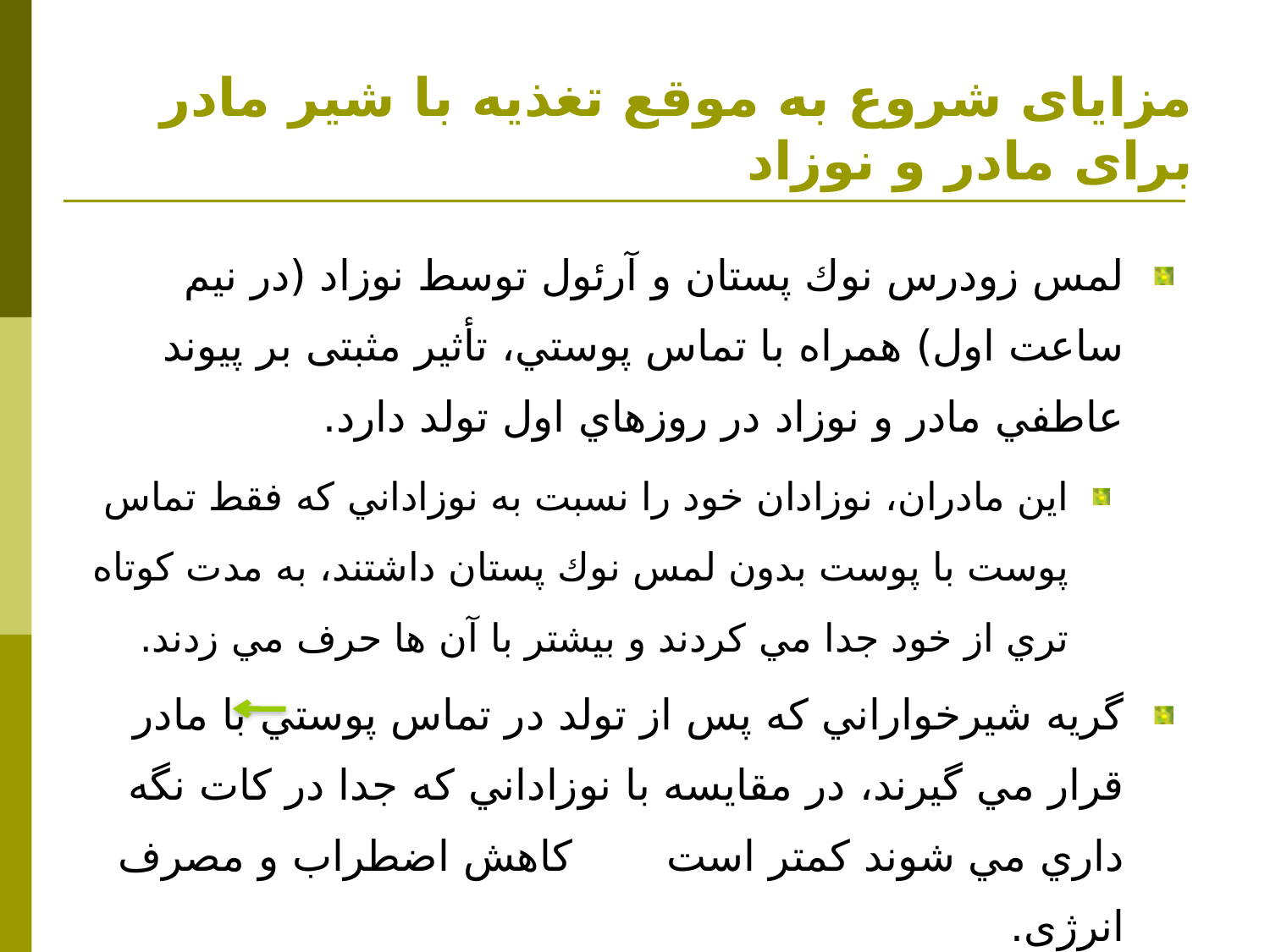

# مزایای شروع به موقع تغذیه با شیر مادر برای مادر و نوزاد
لمس زودرس نوك پستان و آرئول توسط نوزاد (در نيم ساعت اول) همراه با تماس پوستي، تأثير مثبتی بر پيوند عاطفي مادر و نوزاد در روزهاي اول تولد دارد.
اين مادران، نوزادان خود را نسبت به نوزاداني كه فقط تماس پوست با پوست بدون لمس نوك پستان داشتند، به مدت كوتاه تري از خود جدا مي كردند و بيشتر با آن ها حرف مي زدند.
گريه شیرخواراني كه پس از تولد در تماس پوستي با مادر قرار مي گيرند، در مقايسه با نوزاداني كه جدا در كات نگه داري مي شوند كمتر است       کاهش اضطراب و مصرف انرژی.